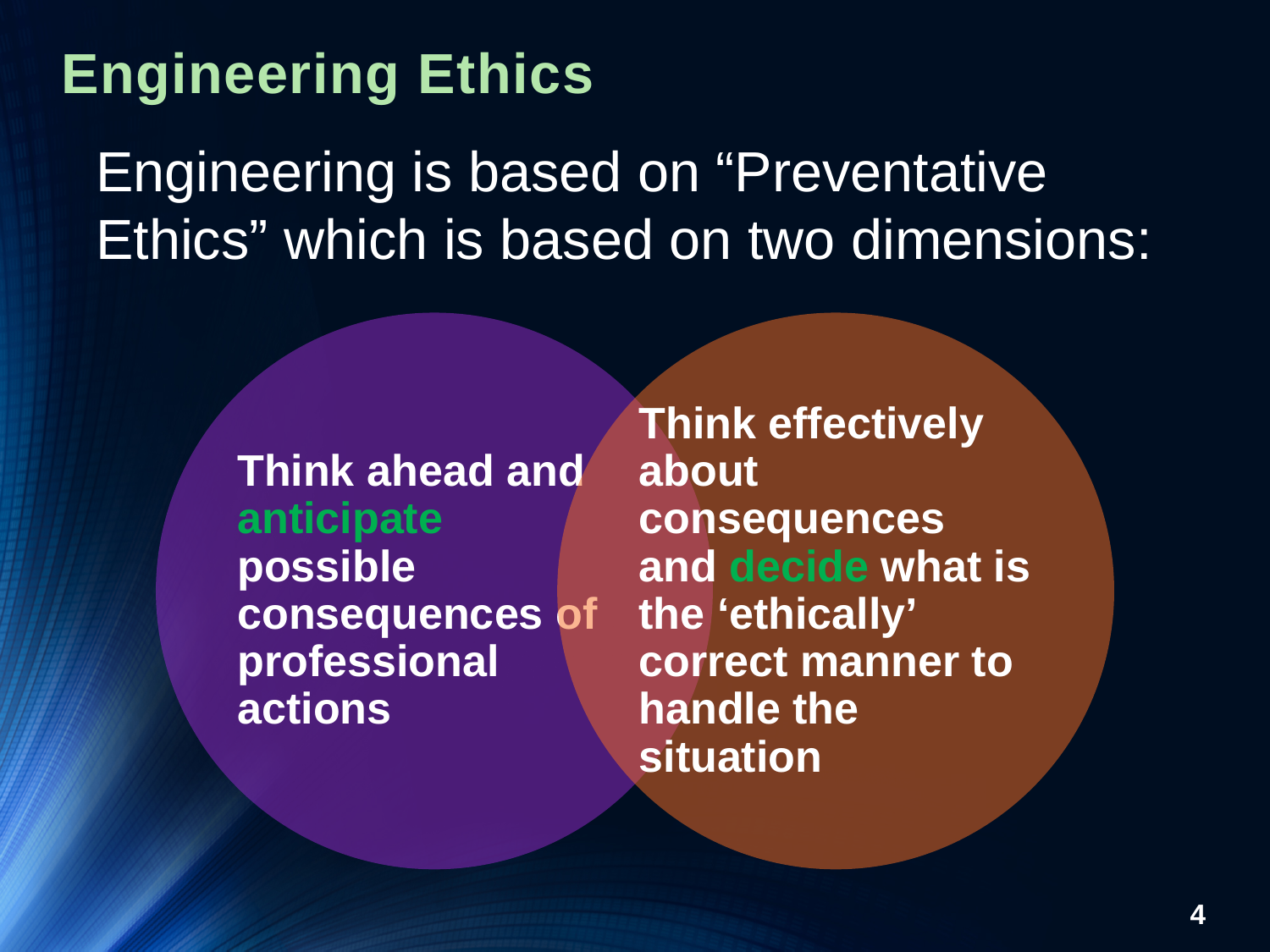

Engineering Ethics
Engineering is based on “Preventative Ethics” which is based on two dimensions:
Think ahead and anticipate possible consequences of professional actions
Think effectively about consequences and decide what is the ‘ethically’ correct manner to handle the situation
4